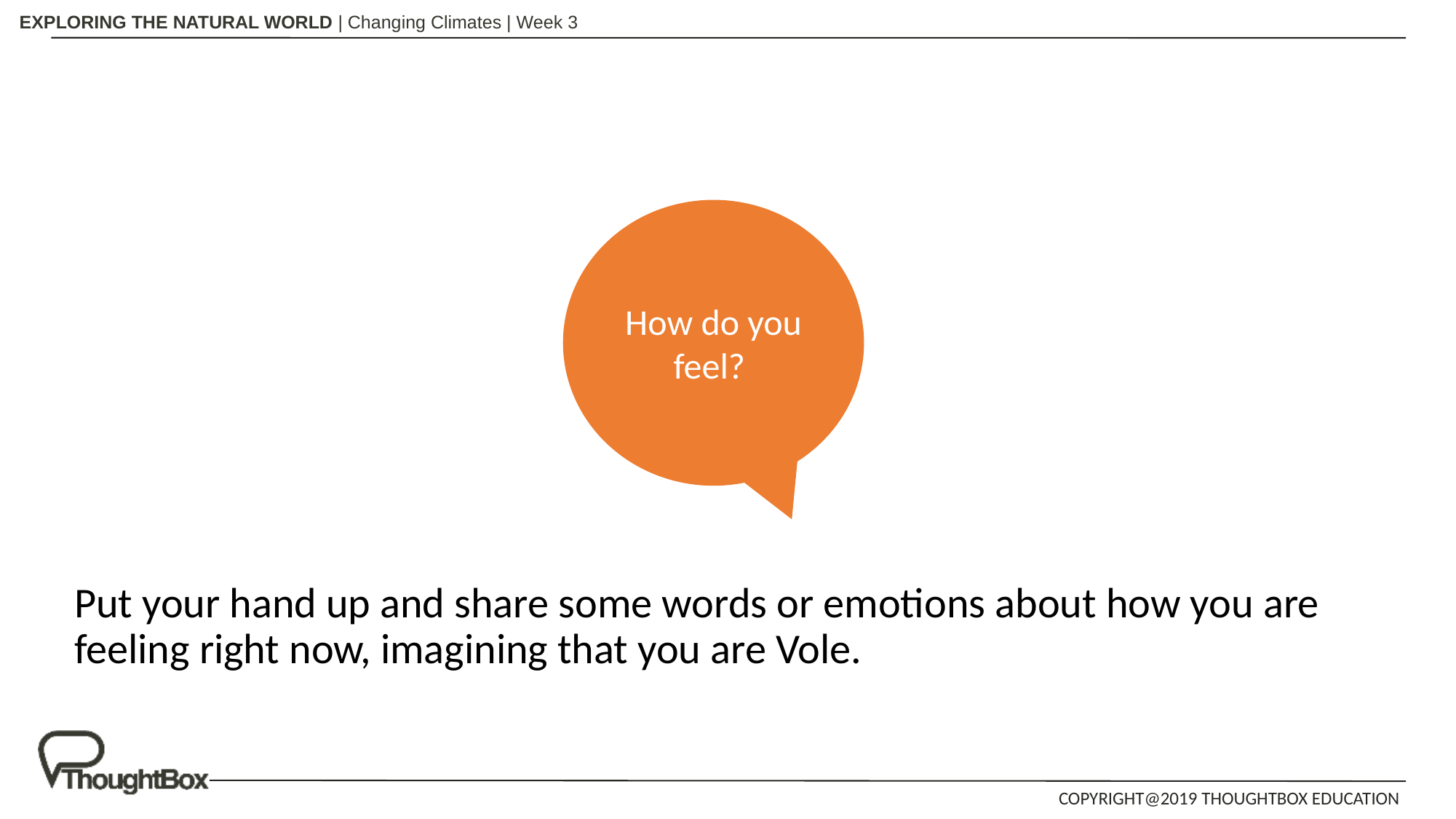

How do you feel?
Put your hand up and share some words or emotions about how you are feeling right now, imagining that you are Vole.